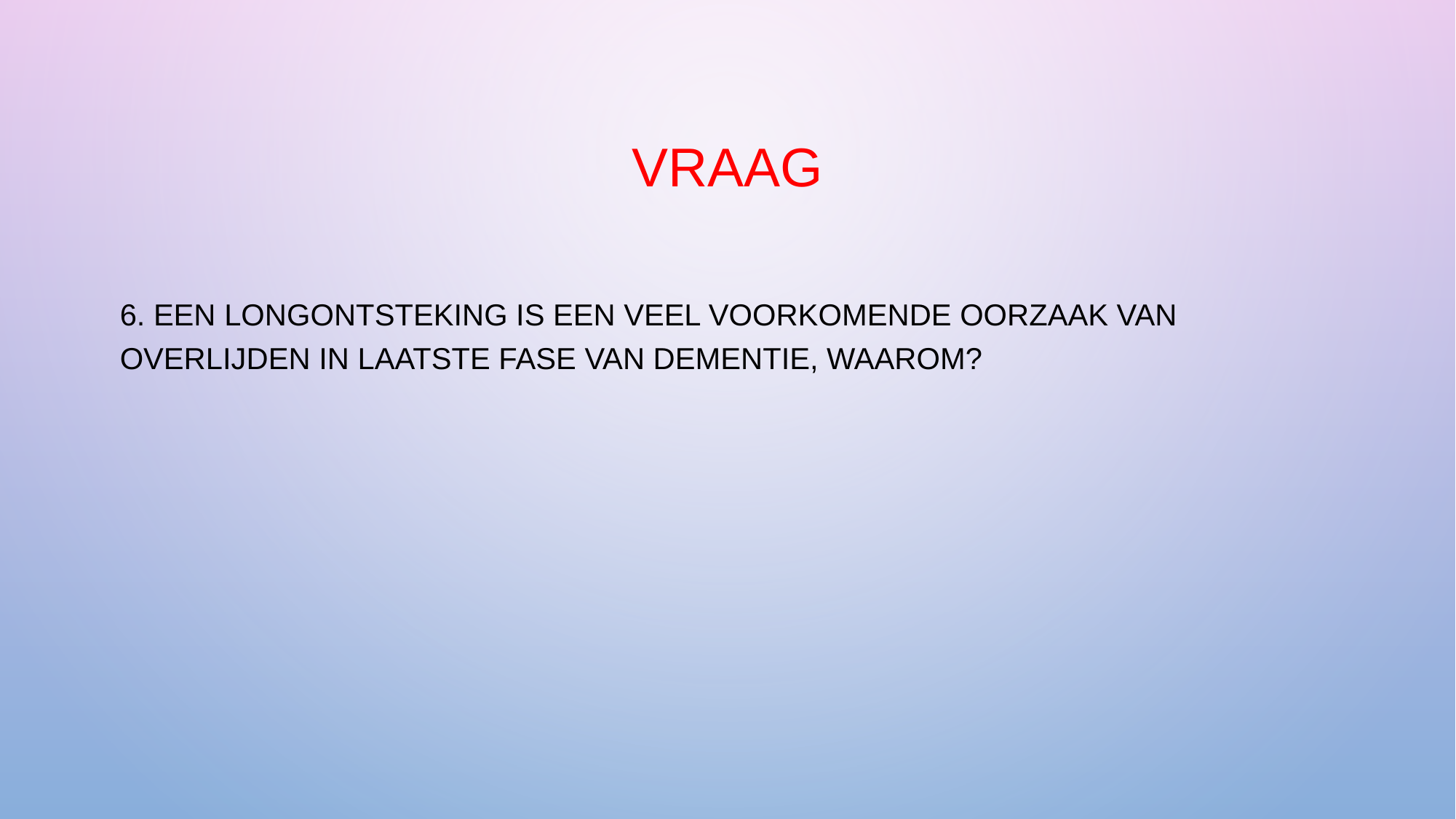

# Vraag
6. Een longontsteking is een veel voorkomende oorzaak van overlijden in laatste fase van dementie, waarom?